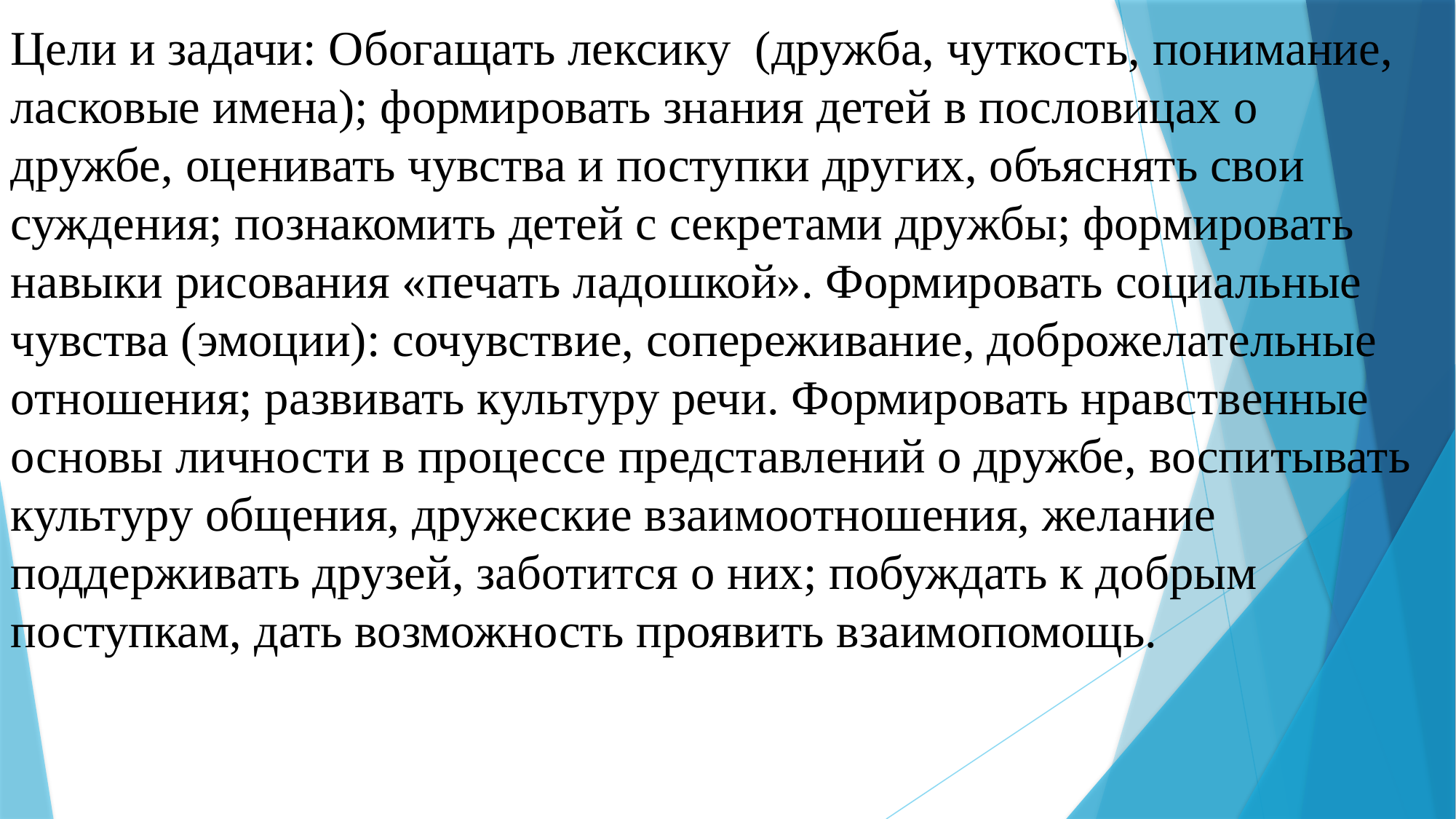

Цели и задачи: Обогащать лексику  (дружба, чуткость, понимание, ласковые имена); формировать знания детей в пословицах о дружбе, оценивать чувства и поступки других, объяснять свои суждения; познакомить детей с секретами дружбы; формировать навыки рисования «печать ладошкой». Формировать социальные чувства (эмоции): сочувствие, сопереживание, доброжелательные отношения; развивать культуру речи. Формировать нравственные основы личности в процессе представлений о дружбе, воспитывать культуру общения, дружеские взаимоотношения, желание поддерживать друзей, заботится о них; побуждать к добрым поступкам, дать возможность проявить взаимопомощь.